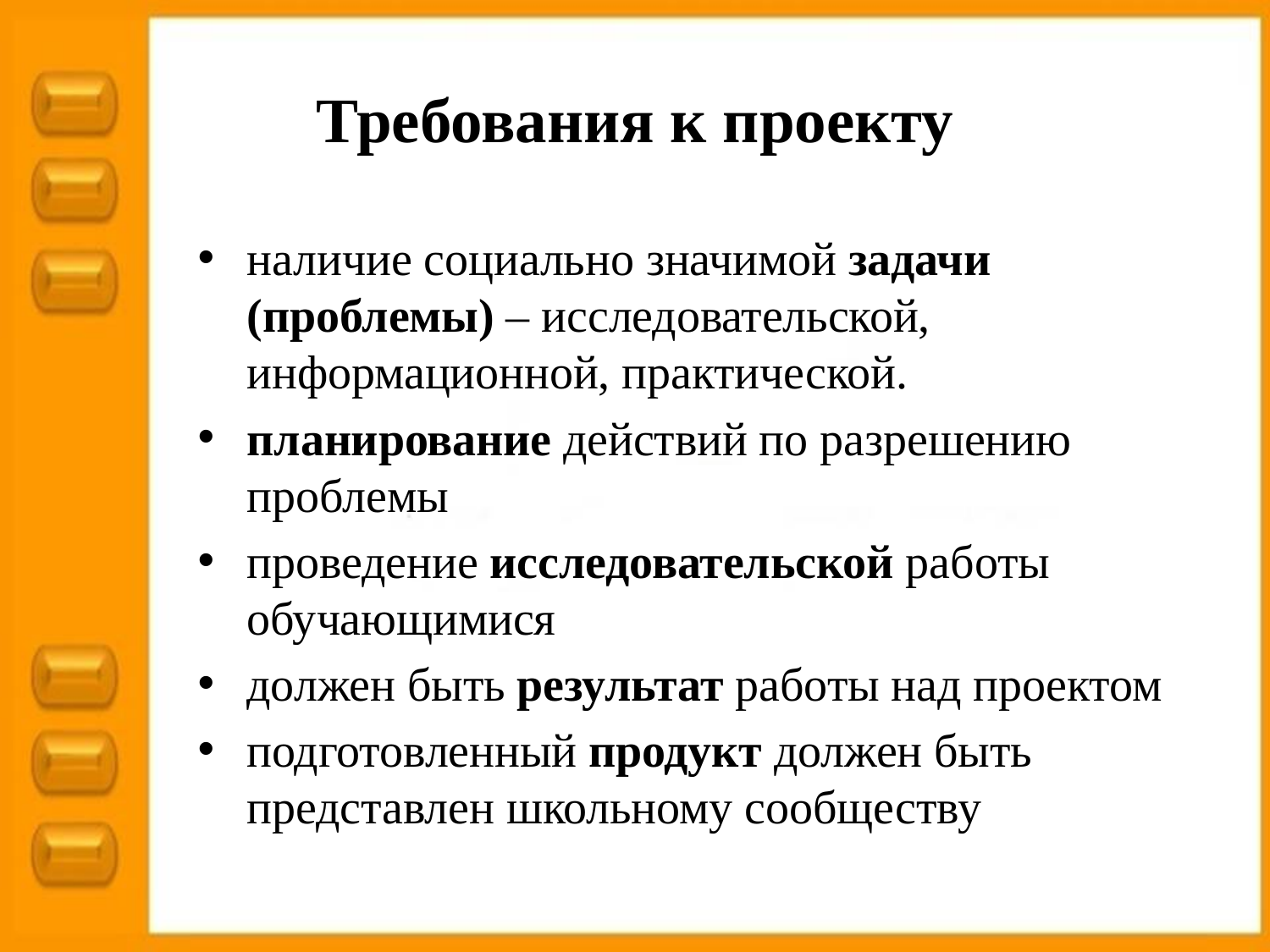

# Требования к проекту
наличие социально значимой задачи (проблемы) – исследовательской, информационной, практической.
планирование действий по разрешению проблемы
проведение исследовательской работы обучающимися
должен быть результат работы над проектом
подготовленный продукт должен быть представлен школьному сообществу